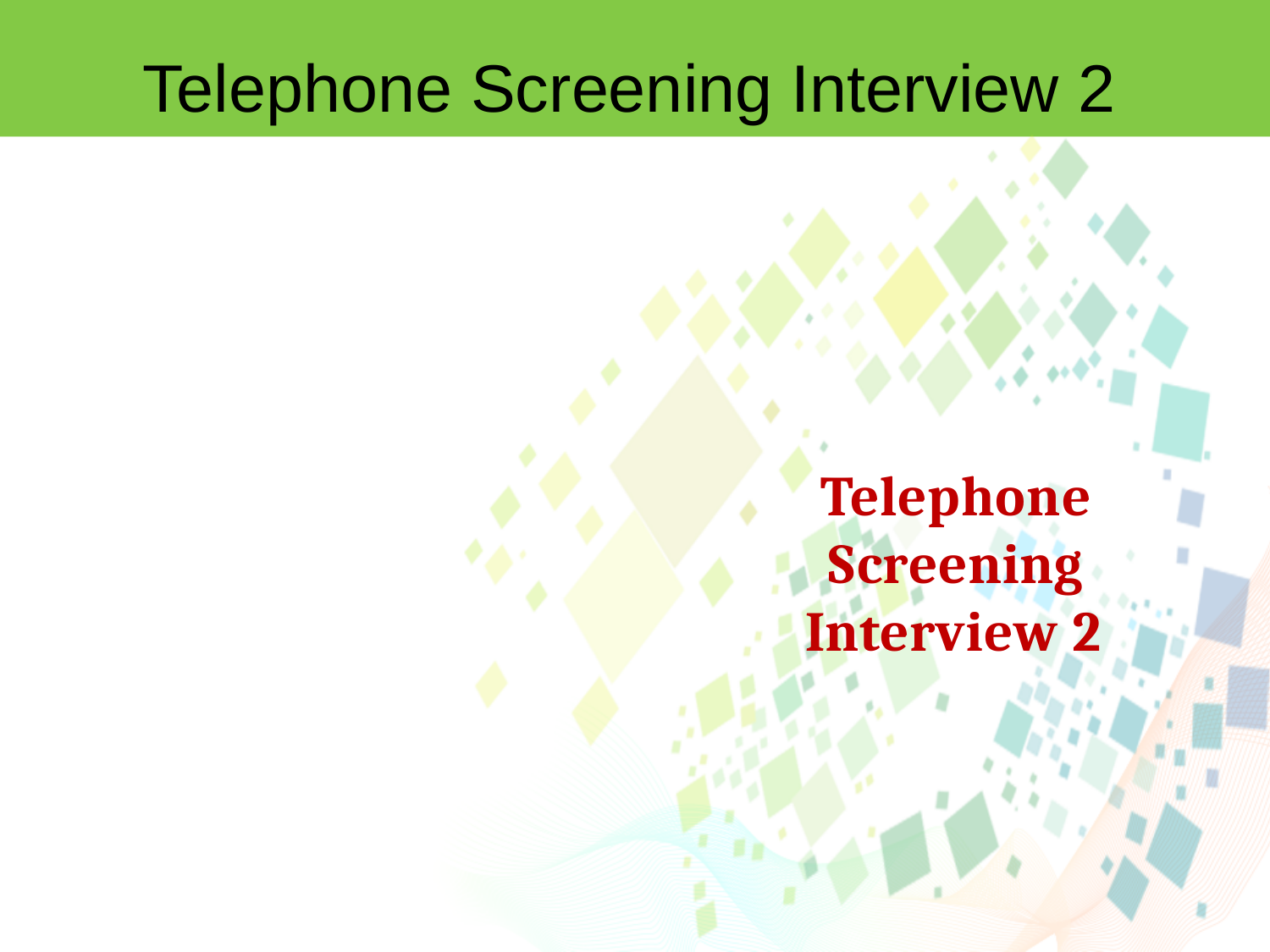

Telephone Screening Interview 2
Telephone Screening Interview 2